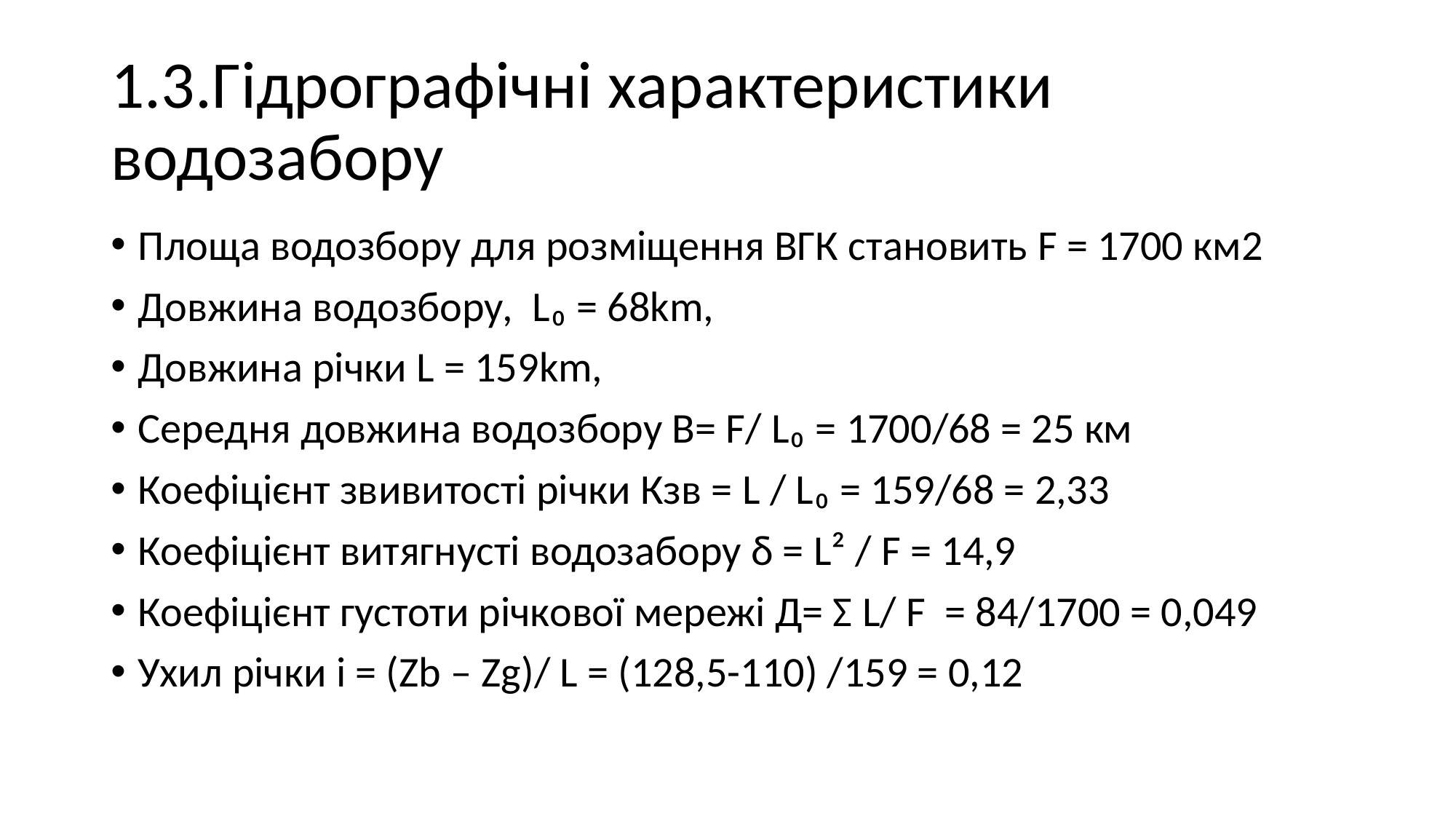

# 1.3.Гідрографічні характеристики водозабору
Площа водозбору для розміщення ВГК становить F = 1700 км2
Довжина водозбору,  L₀ = 68km,
Довжина річки L = 159km,
Середня довжина водозбору В= F/ L₀ = 1700/68 = 25 км
Коефіцієнт звивитості річки Кзв = L / L₀ = 159/68 = 2,33
Коефіцієнт витягнусті водозабору δ = L² / F = 14,9
Коефіцієнт густоти річкової мережі Д= Σ L/ F  = 84/1700 = 0,049
Ухил річки i = (Zb – Zg)/ L = (128,5-110) /159 = 0,12